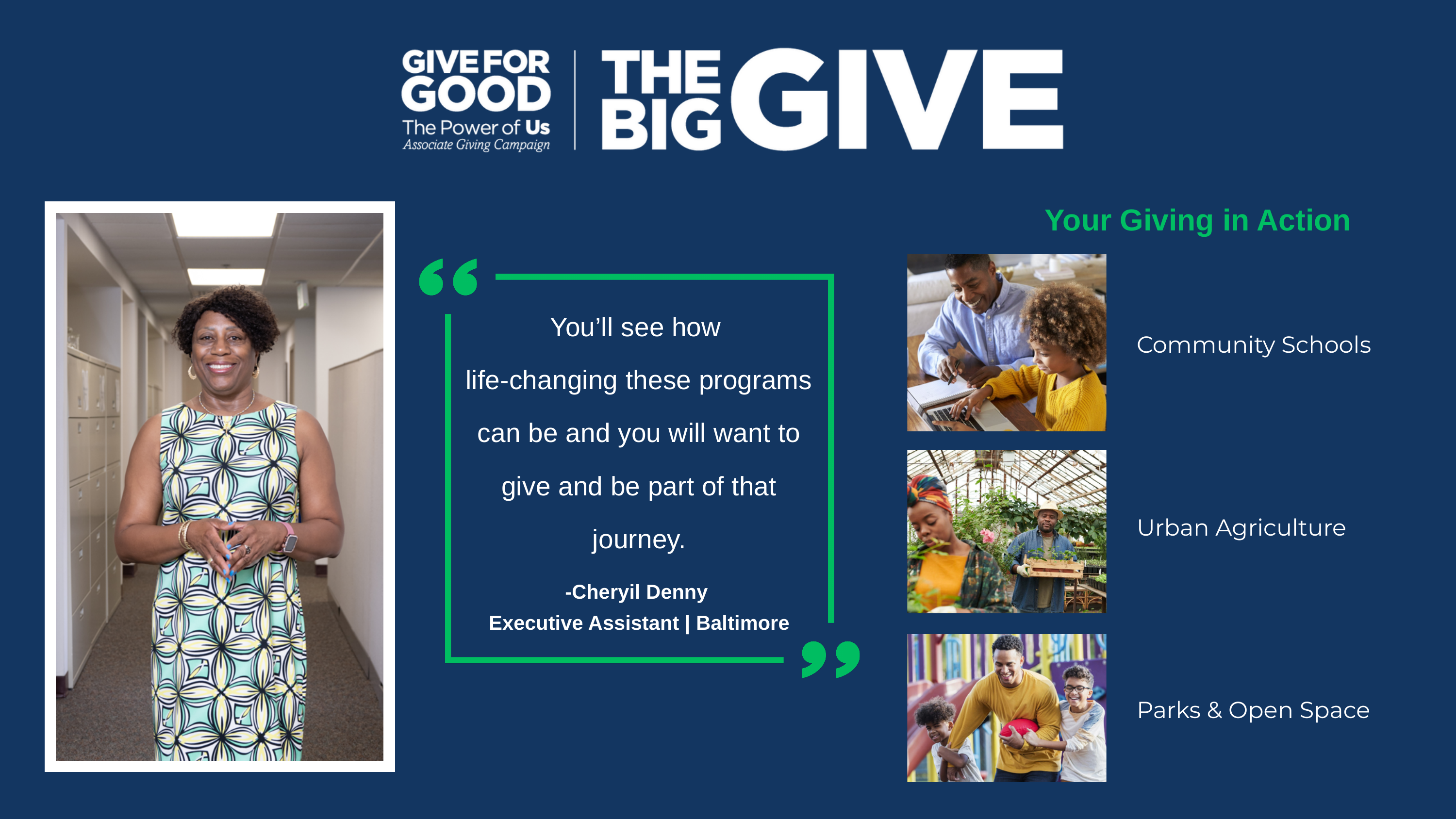

Your Giving in Action

You’ll see how
life-changing these programs can be and you will want to give and be part of that journey.

-Cheryil Denny
Executive Assistant | Baltimore
Community Schools

Urban Agriculture

Parks & Open Space